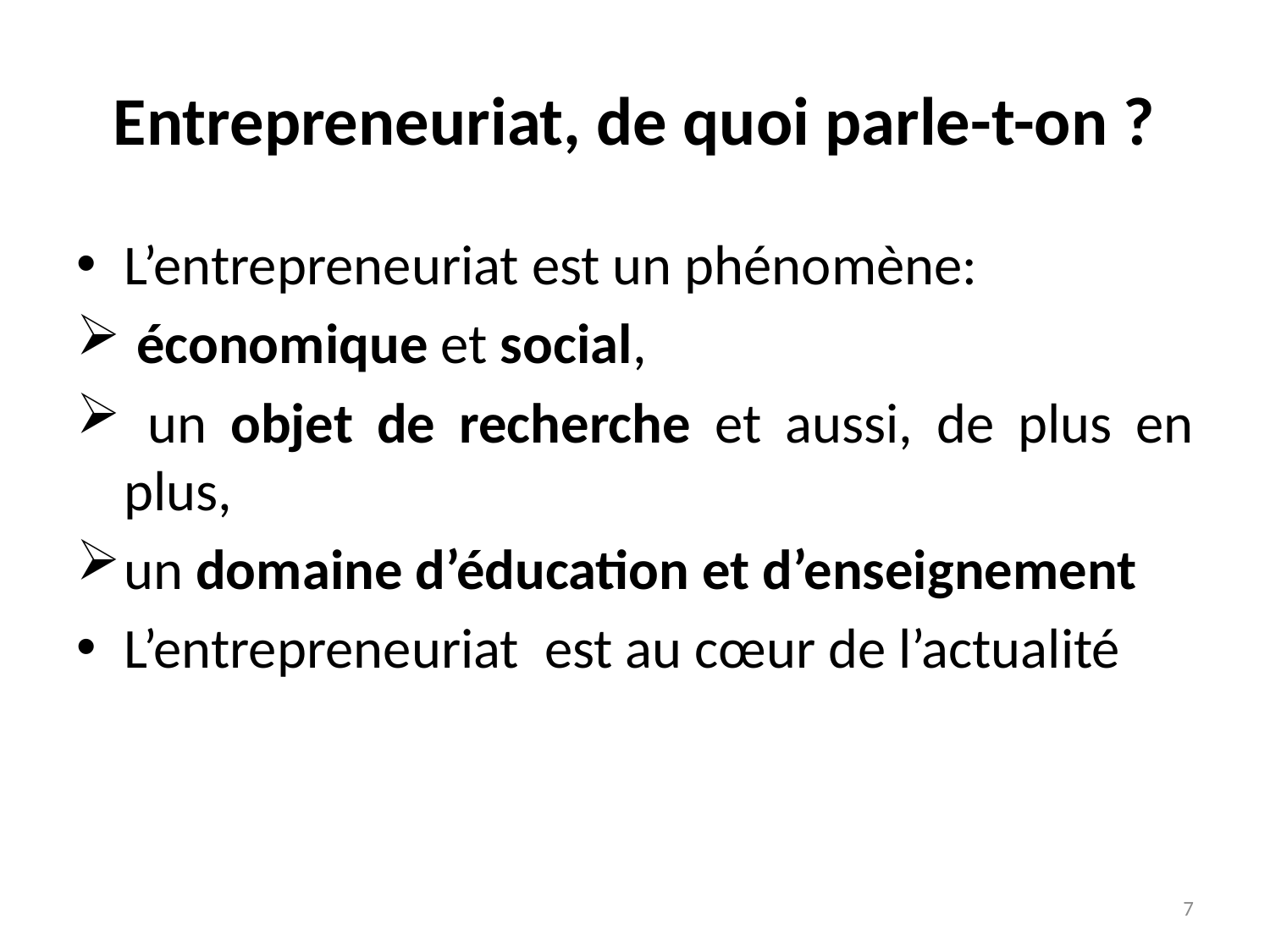

# Entrepreneuriat, de quoi parle-t-on ?
L’entrepreneuriat est un phénomène:
 économique et social,
 un objet de recherche et aussi, de plus en plus,
un domaine d’éducation et d’enseignement
L’entrepreneuriat  est au cœur de l’actualité
7